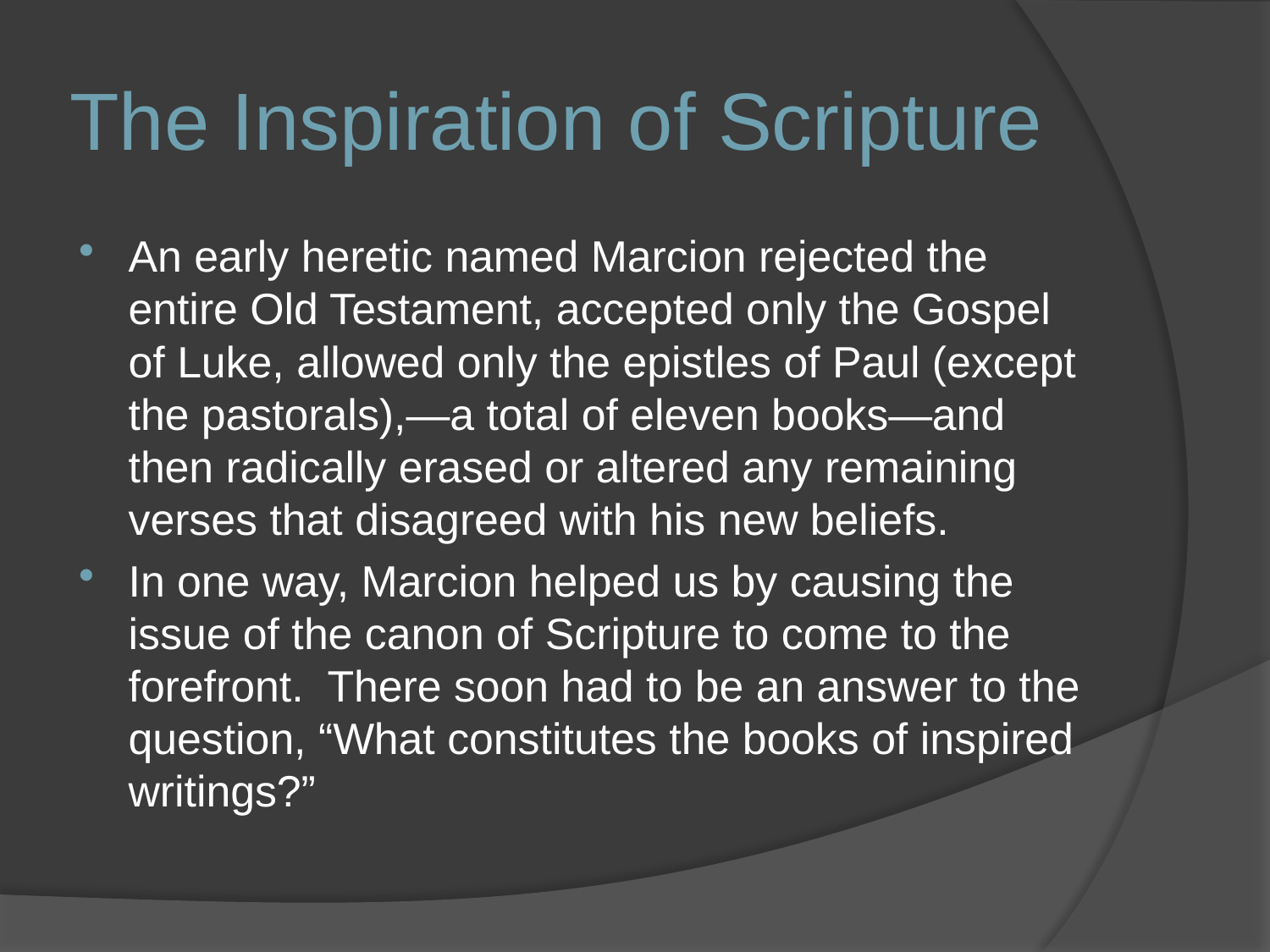

# The Inspiration of Scripture
An early heretic named Marcion rejected the entire Old Testament, accepted only the Gospel of Luke, allowed only the epistles of Paul (except the pastorals),—a total of eleven books—and then radically erased or altered any remaining verses that disagreed with his new beliefs.
In one way, Marcion helped us by causing the issue of the canon of Scripture to come to the forefront.  There soon had to be an answer to the question, “What constitutes the books of inspired writings?”